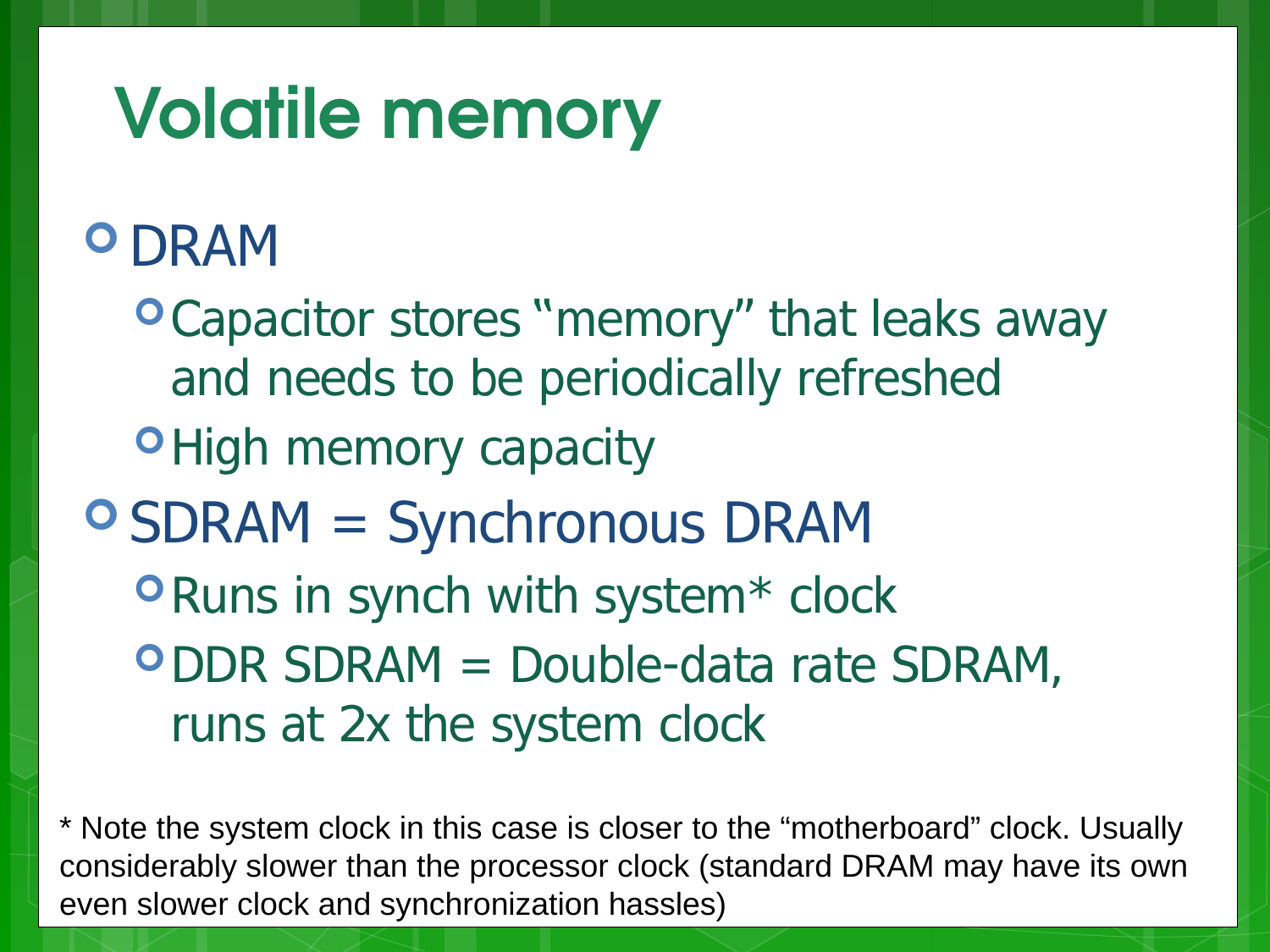

# Volatile memory
DRAM
Capacitor stores “memory” that leaks away and needs to be periodically refreshed
High memory capacity
SDRAM = Synchronous DRAM
Runs in synch with system* clock
DDR SDRAM = Double-data rate SDRAM, runs at 2x the system clock
* Note the system clock in this case is closer to the “motherboard” clock. Usually considerably slower than the processor clock (standard DRAM may have its own even slower clock and synchronization hassles)